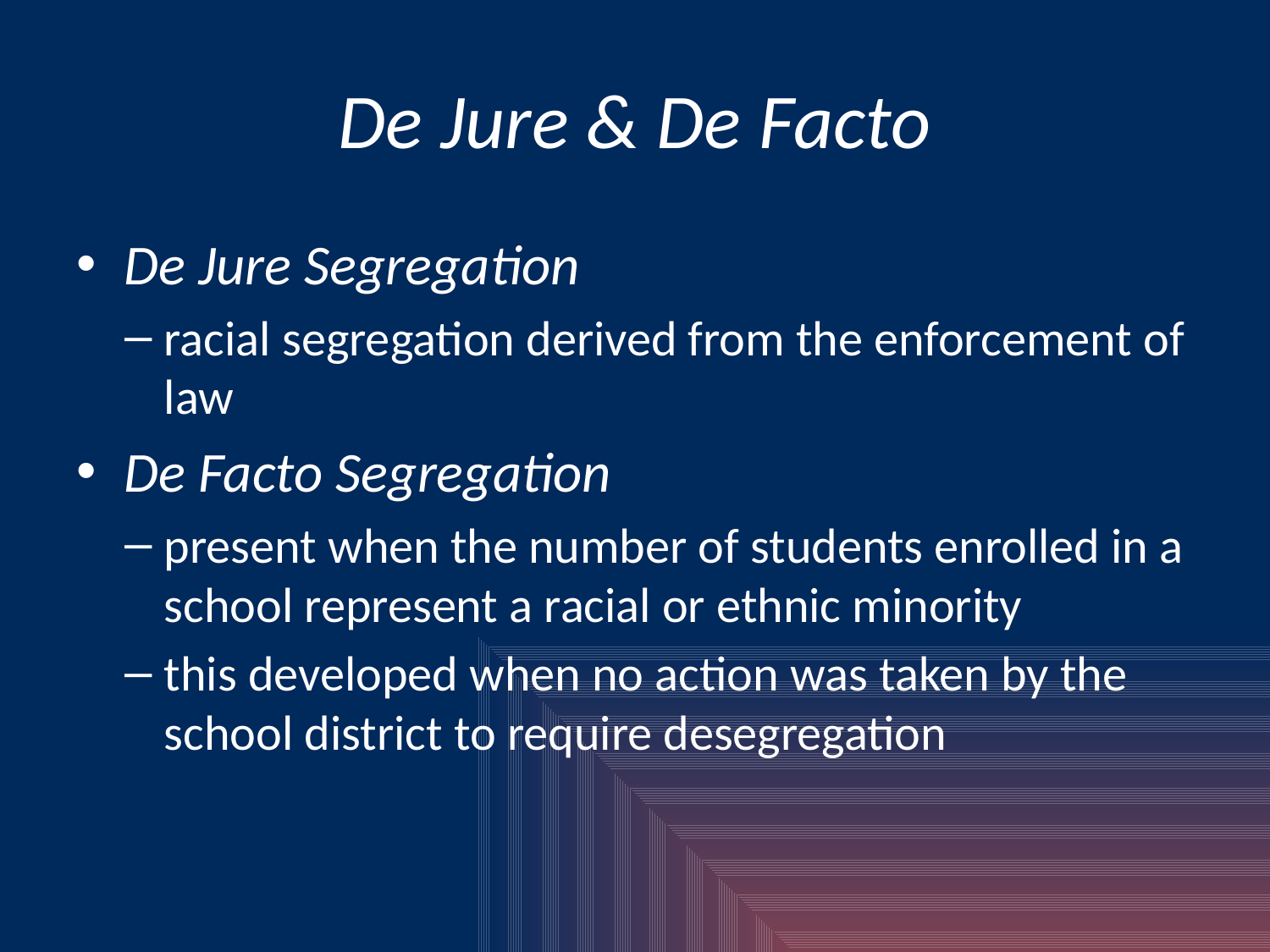

# De Jure & De Facto
De Jure Segregation
racial segregation derived from the enforcement of law
De Facto Segregation
present when the number of students enrolled in a school represent a racial or ethnic minority
this developed when no action was taken by the school district to require desegregation